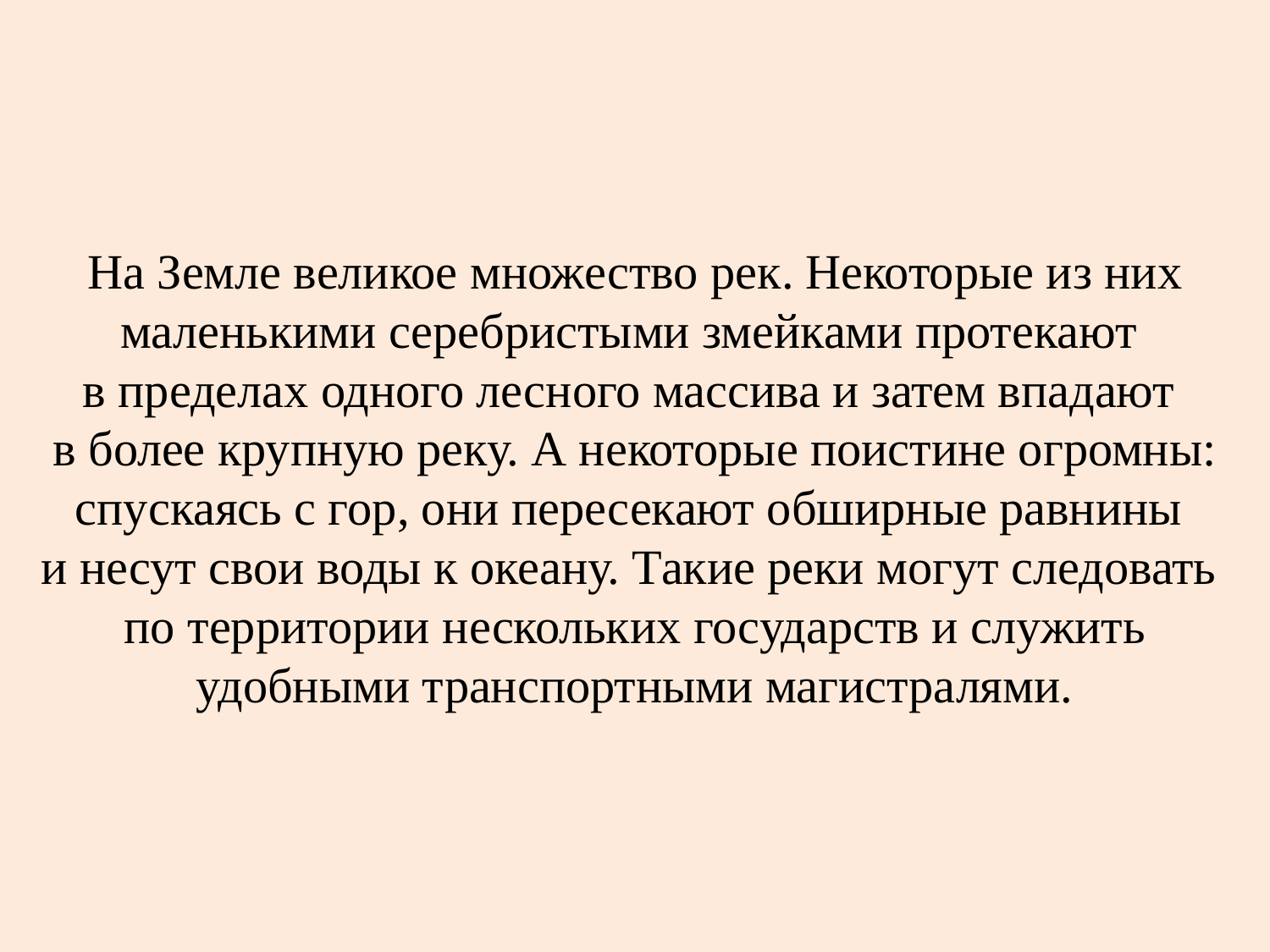

# На Земле великое множество рек. Некоторые из них маленькими серебристыми змейками протекают в пределах одного лесного массива и затем впадают в более крупную реку. А некоторые поистине огромны: спускаясь с гор, они пересекают обширные равнины и несут свои воды к океану. Такие реки могут следовать по территории нескольких государств и служить удобными транспортными магистралями.